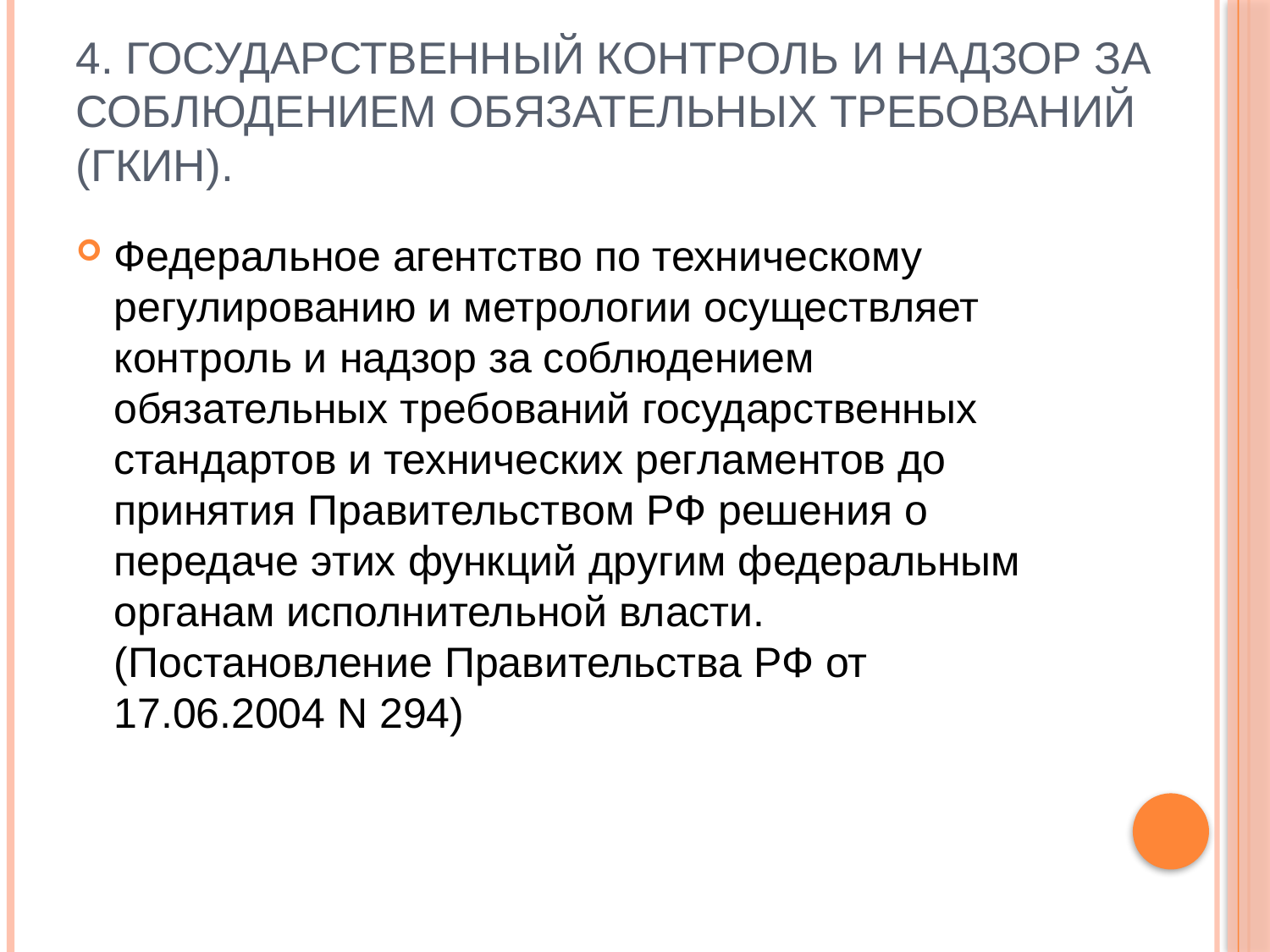

# 4. Государственный контроль и надзор за соблюдением обязательных требований (ГКиН).
Федеральное агентство по техническому регулированию и метрологии осуществляет контроль и надзор за соблюдением обязательных требований государственных стандартов и технических регламентов до принятия Правительством РФ решения о передаче этих функций другим федеральным органам исполнительной власти. (Постановление Правительства РФ от 17.06.2004 N 294)